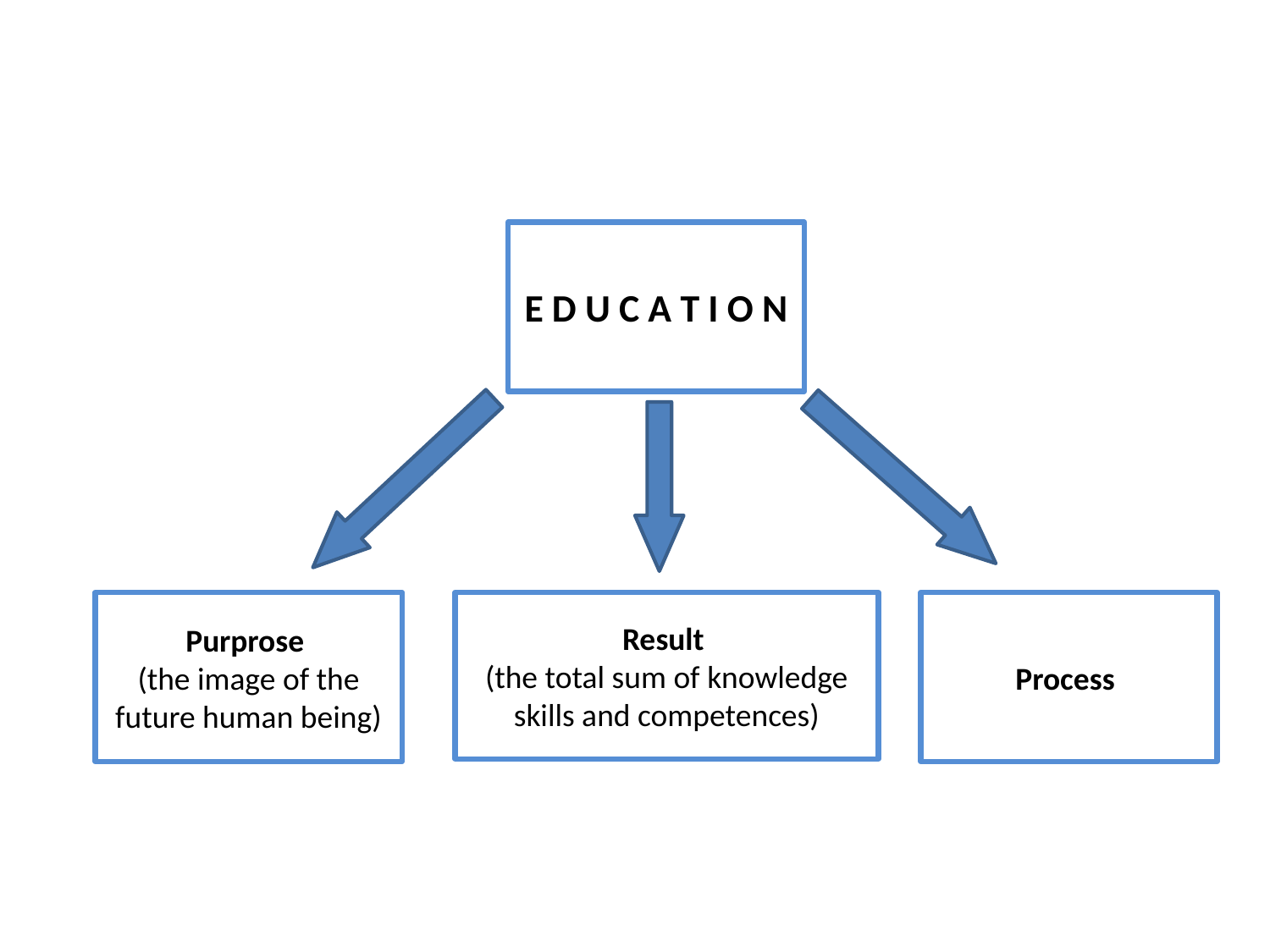

E D U C A T I O N

Purprose
(the image of the future human being)
Result
(the total sum of knowledge skills and competences)
Process